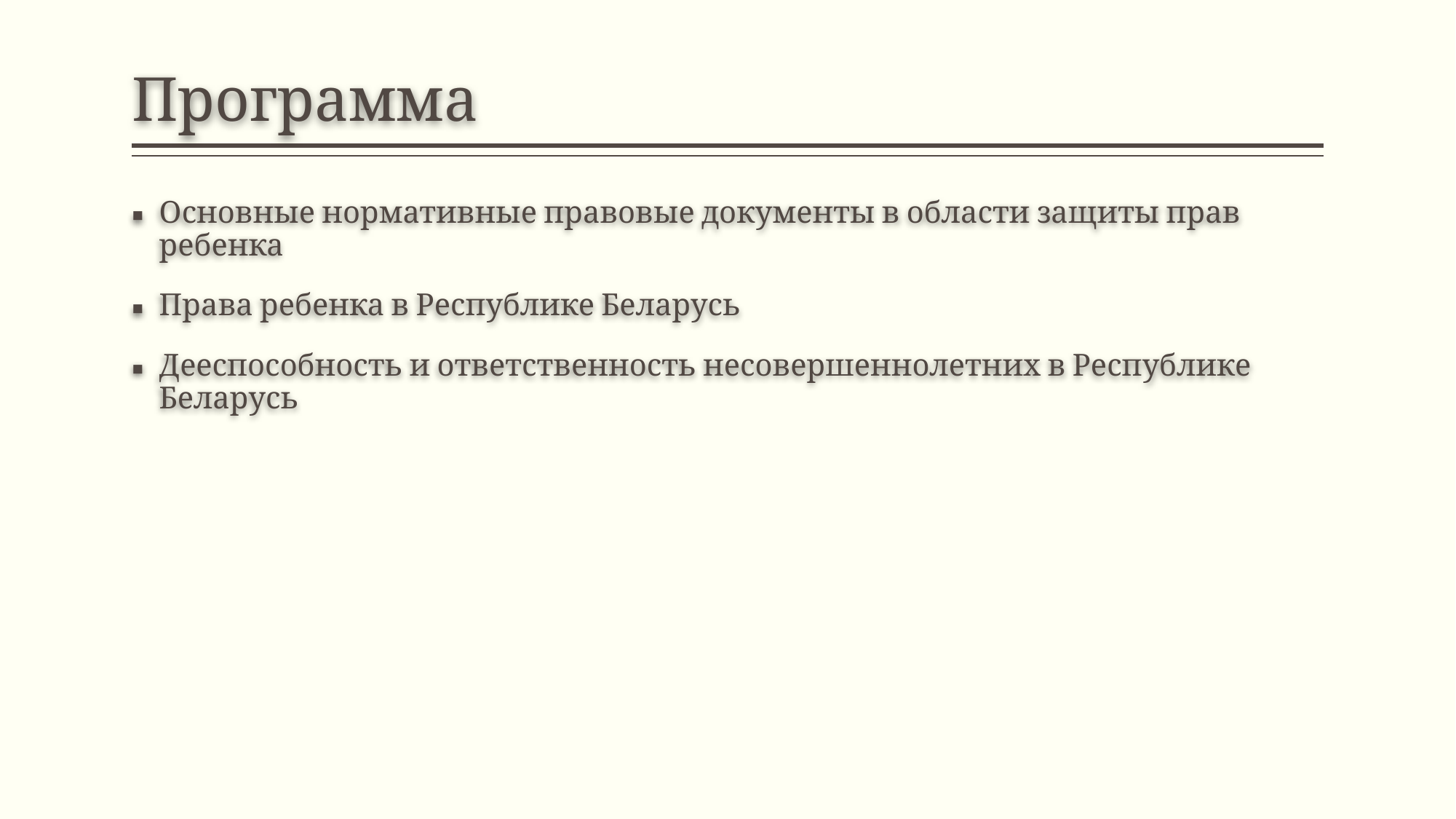

# Программа
Основные нормативные правовые документы в области защиты прав ребенка
Права ребенка в Республике Беларусь
Дееспособность и ответственность несовершеннолетних в Республике Беларусь